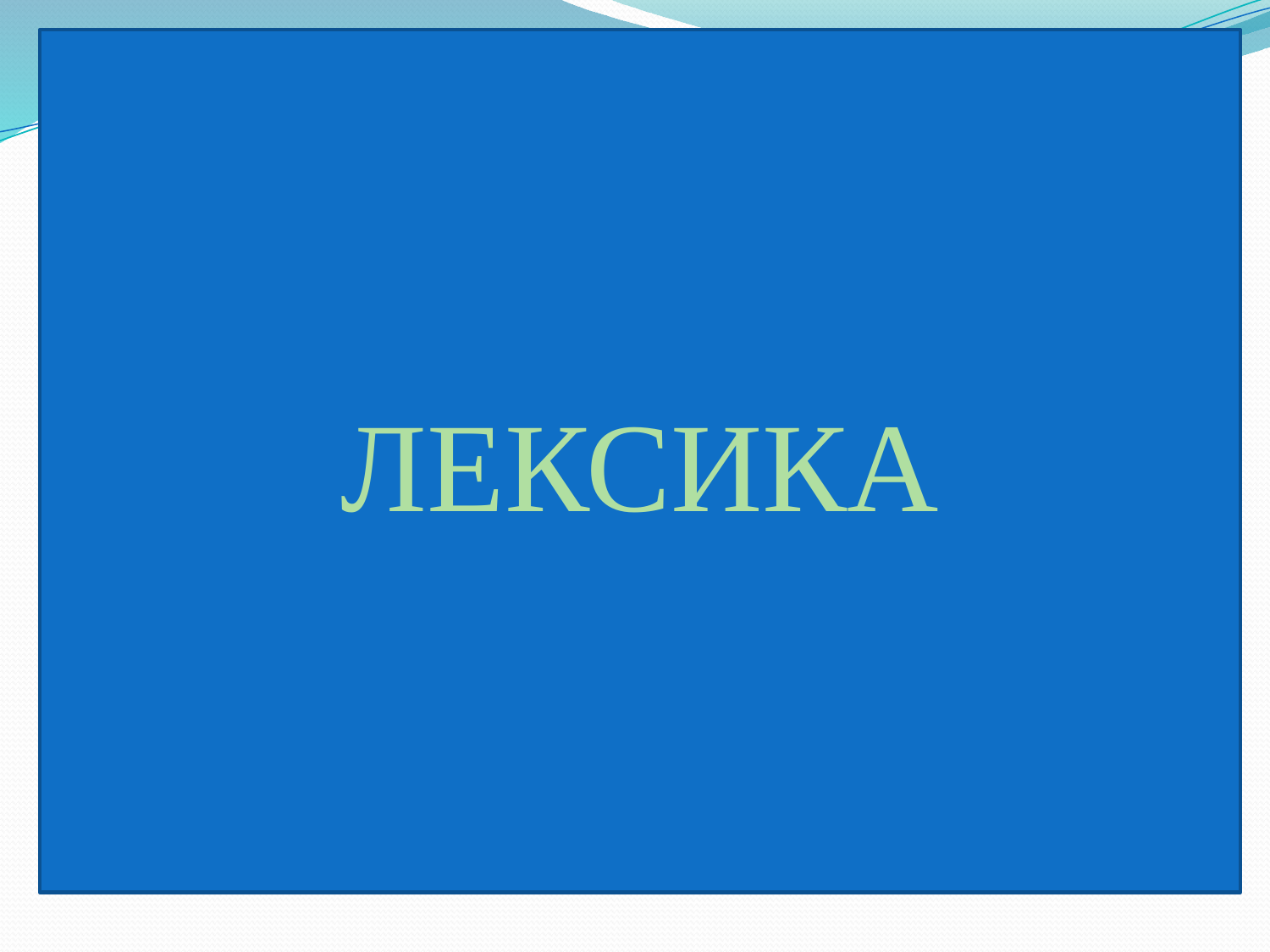

ЛЕКСИКА
# Разделы науки, изучающие русский язык
Изучает звуки речи и звуковой состав слова
Изучает правильное написание слов
ФОНЕТИКА
ОРФОГРАФИЯ
Изучает образование слов
СЛОВООБРАЗОВАНИЕ
Изучает слово и его лексическое значение
ЛЕКСИКА